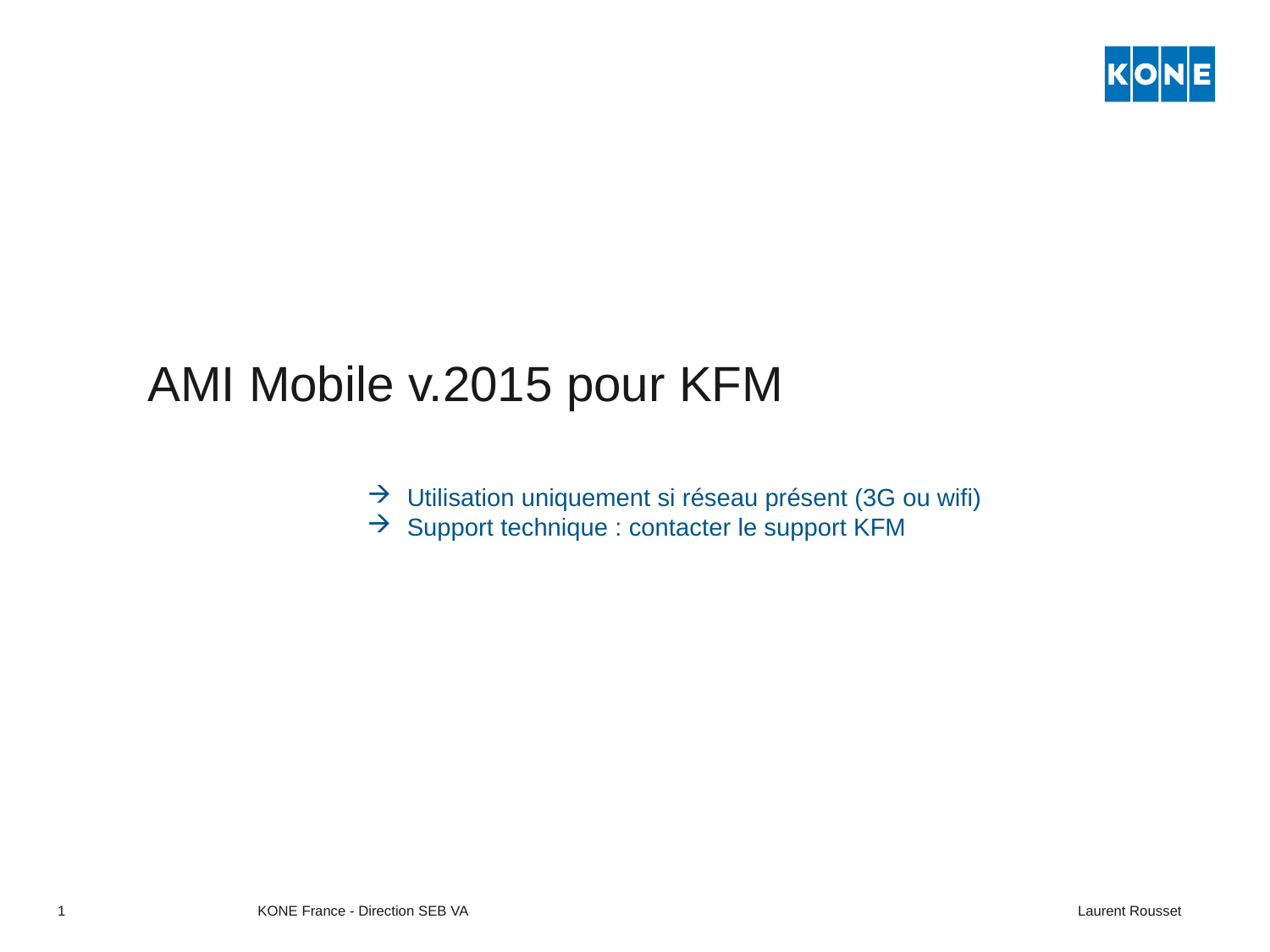

# AMI Mobile v.2015 pour KFM
Utilisation uniquement si réseau présent (3G ou wifi)
Support technique : contacter le support KFM
1
KONE France - Direction SEB VA                                                                                                                                                        Laurent Rousset